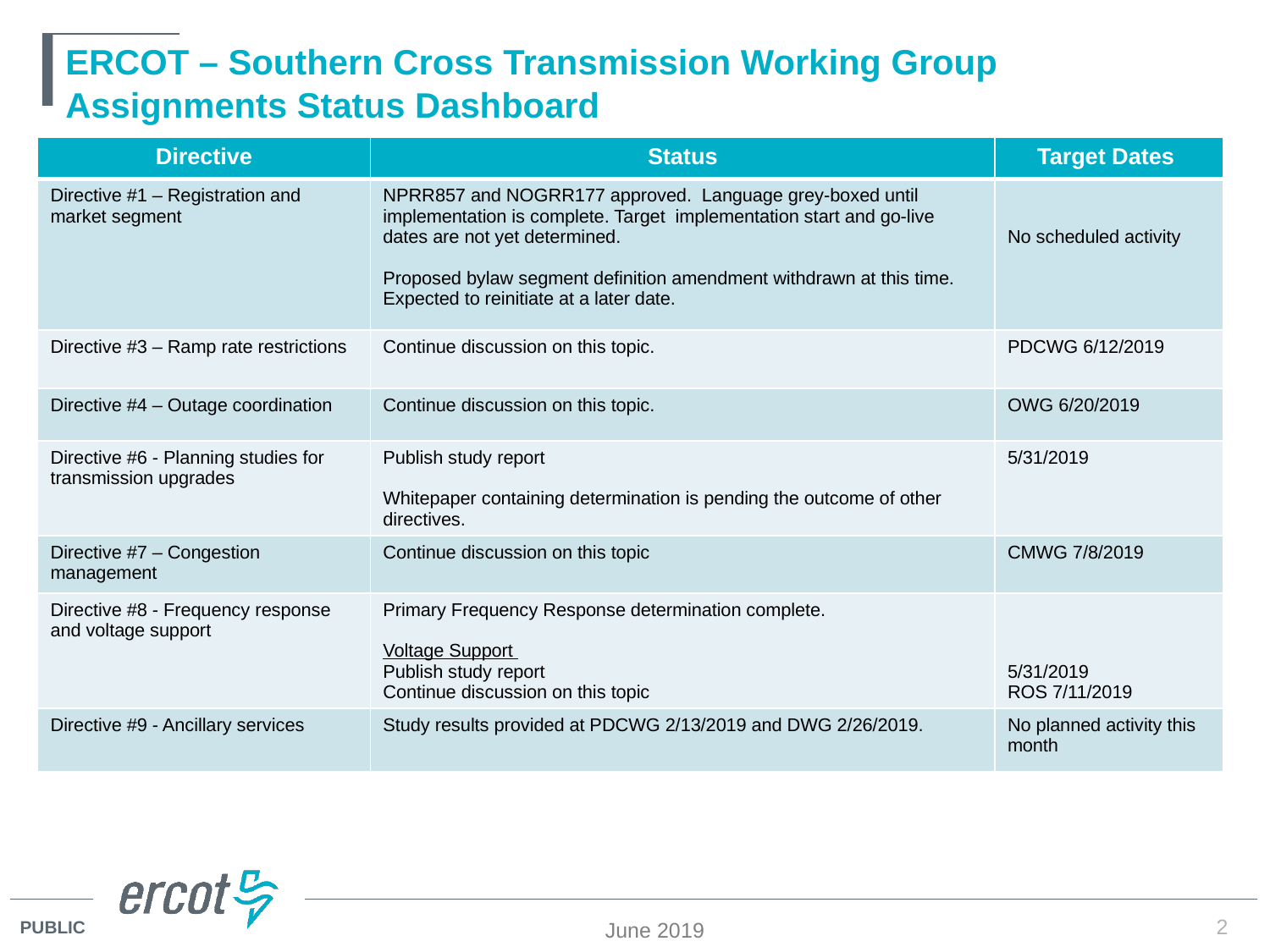

# ERCOT – Southern Cross Transmission Working Group Assignments Status Dashboard
| Directive | Status | Target Dates |
| --- | --- | --- |
| Directive #1 – Registration and market segment | NPRR857 and NOGRR177 approved. Language grey-boxed until implementation is complete. Target implementation start and go-live dates are not yet determined. Proposed bylaw segment definition amendment withdrawn at this time. Expected to reinitiate at a later date. | No scheduled activity |
| Directive #3 – Ramp rate restrictions | Continue discussion on this topic. | PDCWG 6/12/2019 |
| Directive #4 – Outage coordination | Continue discussion on this topic. | OWG 6/20/2019 |
| Directive #6 - Planning studies for transmission upgrades | Publish study report Whitepaper containing determination is pending the outcome of other directives. | 5/31/2019 |
| Directive #7 – Congestion management | Continue discussion on this topic | CMWG 7/8/2019 |
| Directive #8 - Frequency response and voltage support | Primary Frequency Response determination complete. Voltage Support Publish study report Continue discussion on this topic | 5/31/2019 ROS 7/11/2019 |
| Directive #9 - Ancillary services | Study results provided at PDCWG 2/13/2019 and DWG 2/26/2019. | No planned activity this month |
June 2019
2